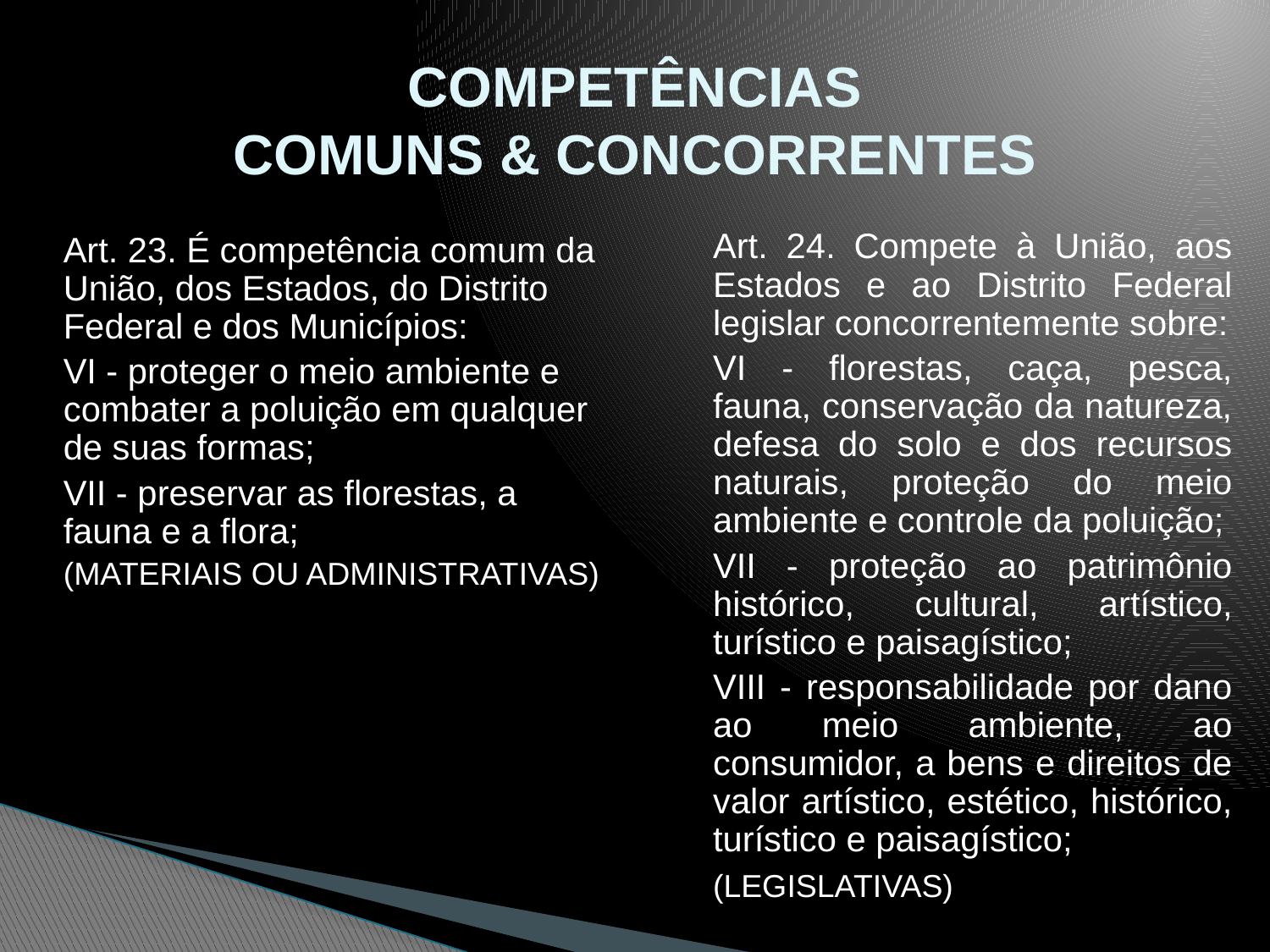

# COMPETÊNCIAS COMUNS & CONCORRENTES
	Art. 24. Compete à União, aos Estados e ao Distrito Federal legislar concorrentemente sobre:
	VI - florestas, caça, pesca, fauna, conservação da natureza, defesa do solo e dos recursos naturais, proteção do meio ambiente e controle da poluição;
	VII - proteção ao patrimônio histórico, cultural, artístico, turístico e paisagístico;
	VIII - responsabilidade por dano ao meio ambiente, ao consumidor, a bens e direitos de valor artístico, estético, histórico, turístico e paisagístico;
	(LEGISLATIVAS)
	Art. 23. É competência comum da União, dos Estados, do Distrito Federal e dos Municípios:
	VI - proteger o meio ambiente e combater a poluição em qualquer de suas formas;
	VII - preservar as florestas, a fauna e a flora;
	(MATERIAIS OU ADMINISTRATIVAS)